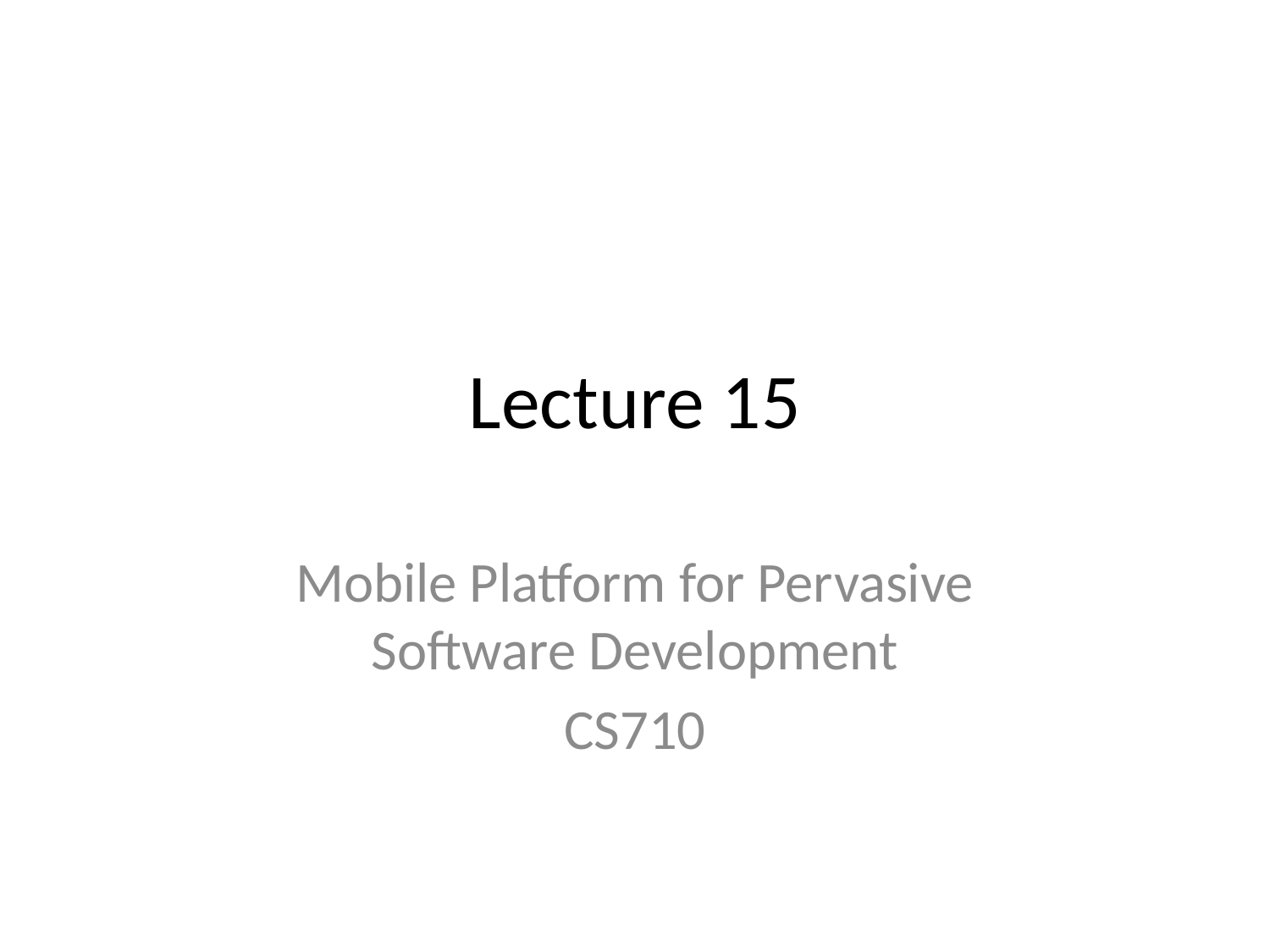

# Lecture 15
Mobile Platform for Pervasive Software Development
CS710